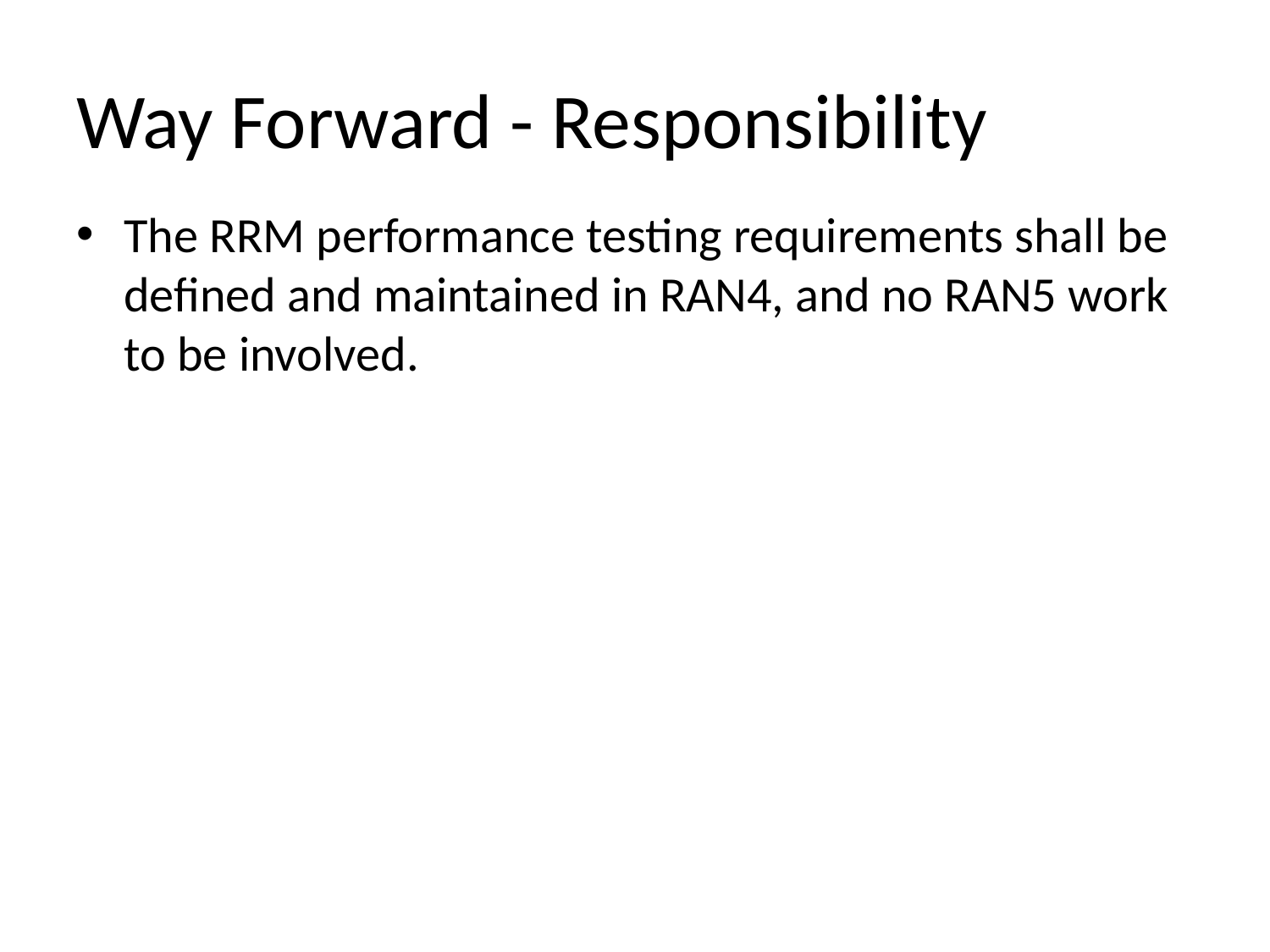

# Way Forward - Responsibility
The RRM performance testing requirements shall be defined and maintained in RAN4, and no RAN5 work to be involved.